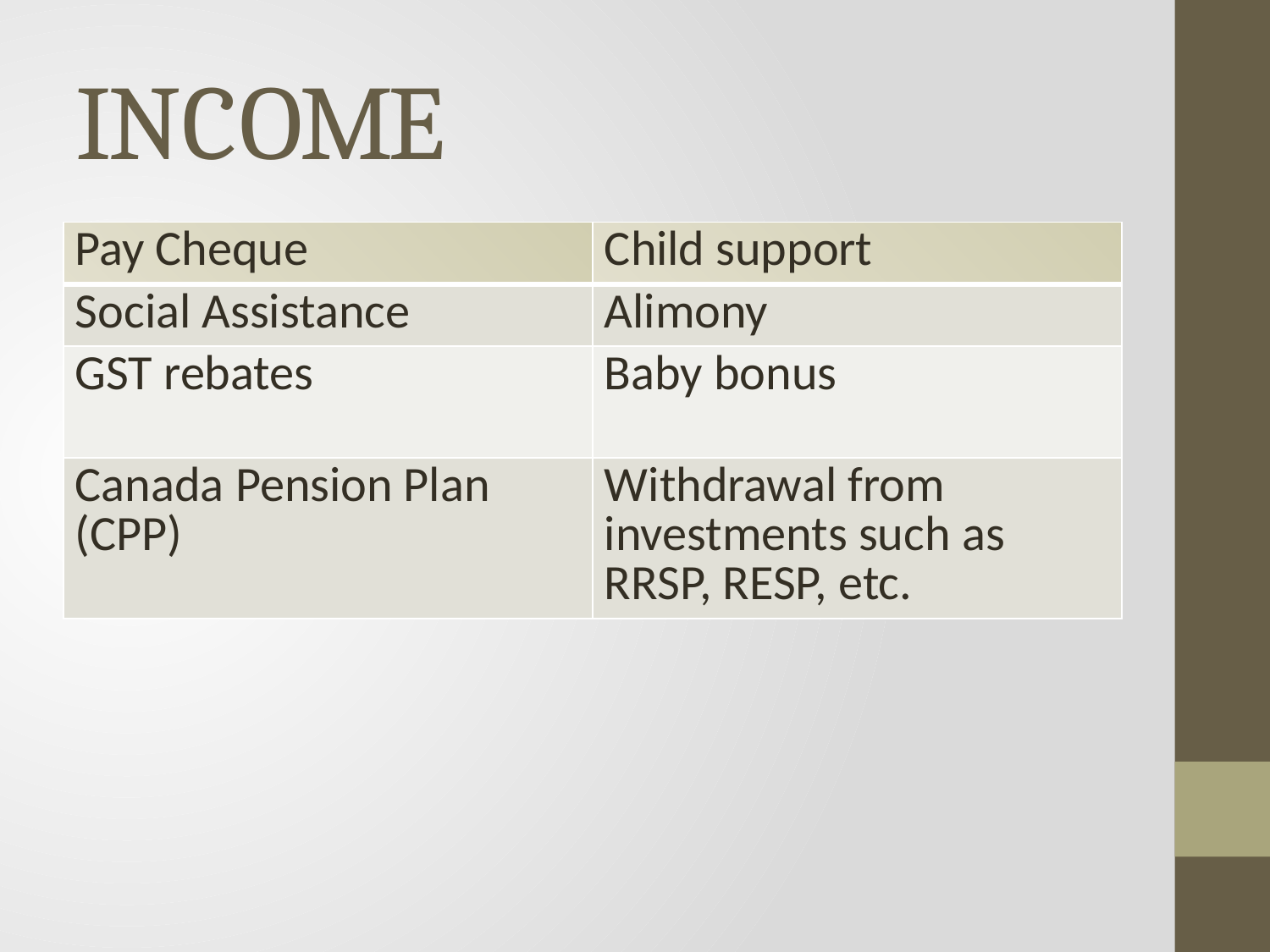

# INCOME
| Pay Cheque | Child support |
| --- | --- |
| Social Assistance | Alimony |
| GST rebates | Baby bonus |
| Canada Pension Plan (CPP) | Withdrawal from investments such as RRSP, RESP, etc. |